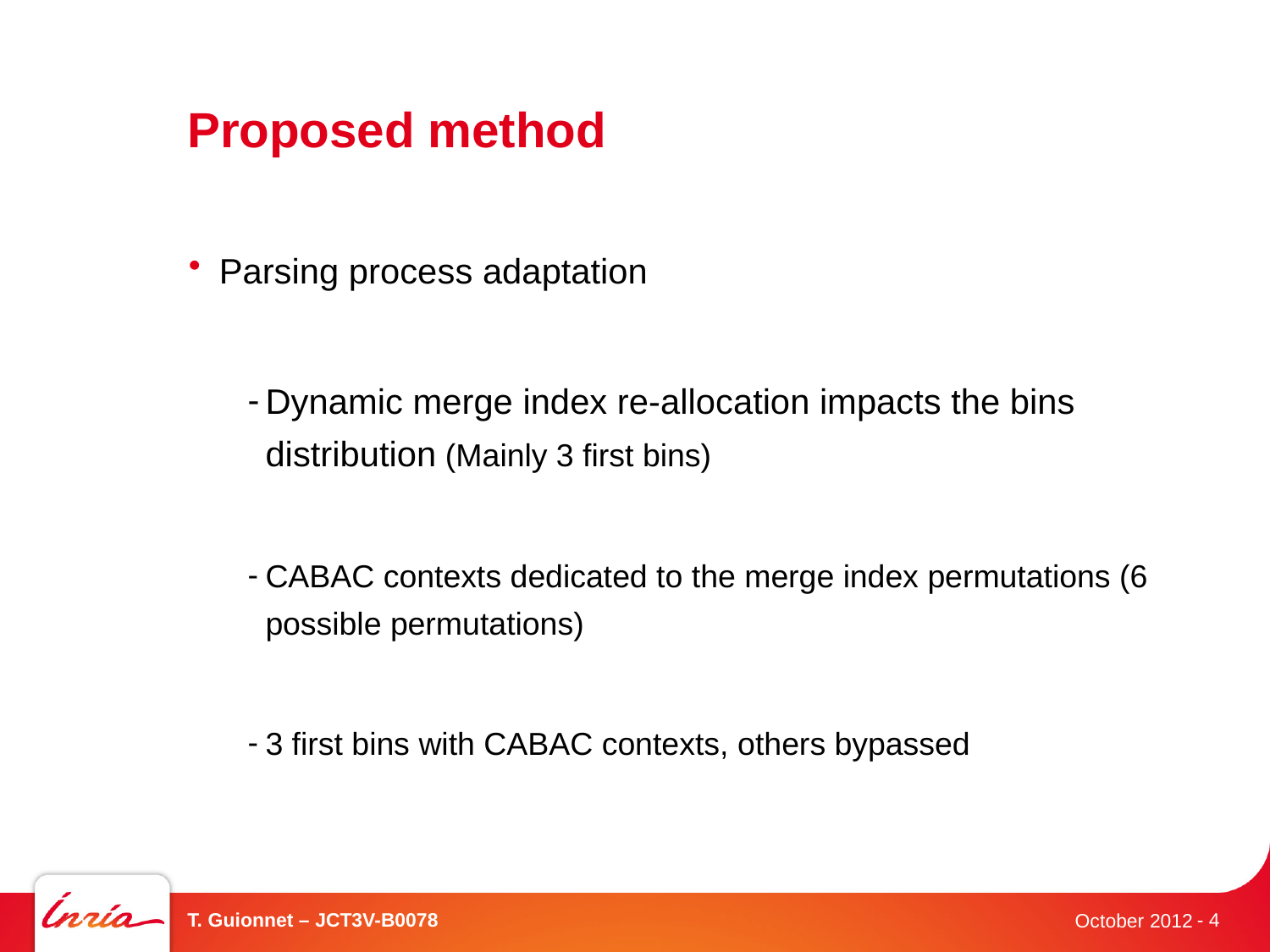

# Proposed method
Parsing process adaptation

Dynamic merge index re-allocation impacts the bins distribution (Mainly 3 first bins)

CABAC contexts dedicated to the merge index permutations (6 possible permutations)

3 first bins with CABAC contexts, others bypassed
T. Guionnet – JCT3V-B0078
- 4
October 2012